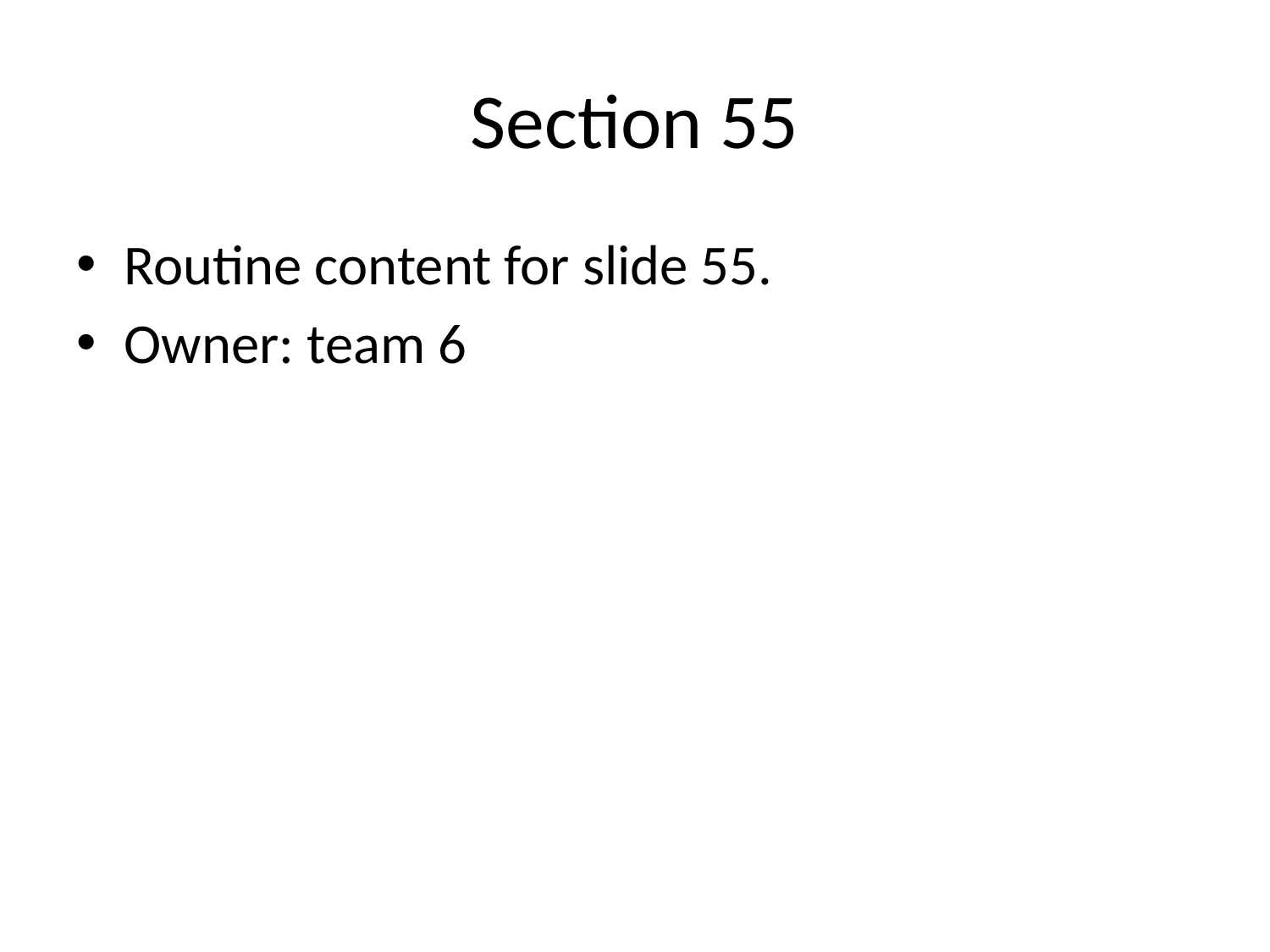

# Section 55
Routine content for slide 55.
Owner: team 6